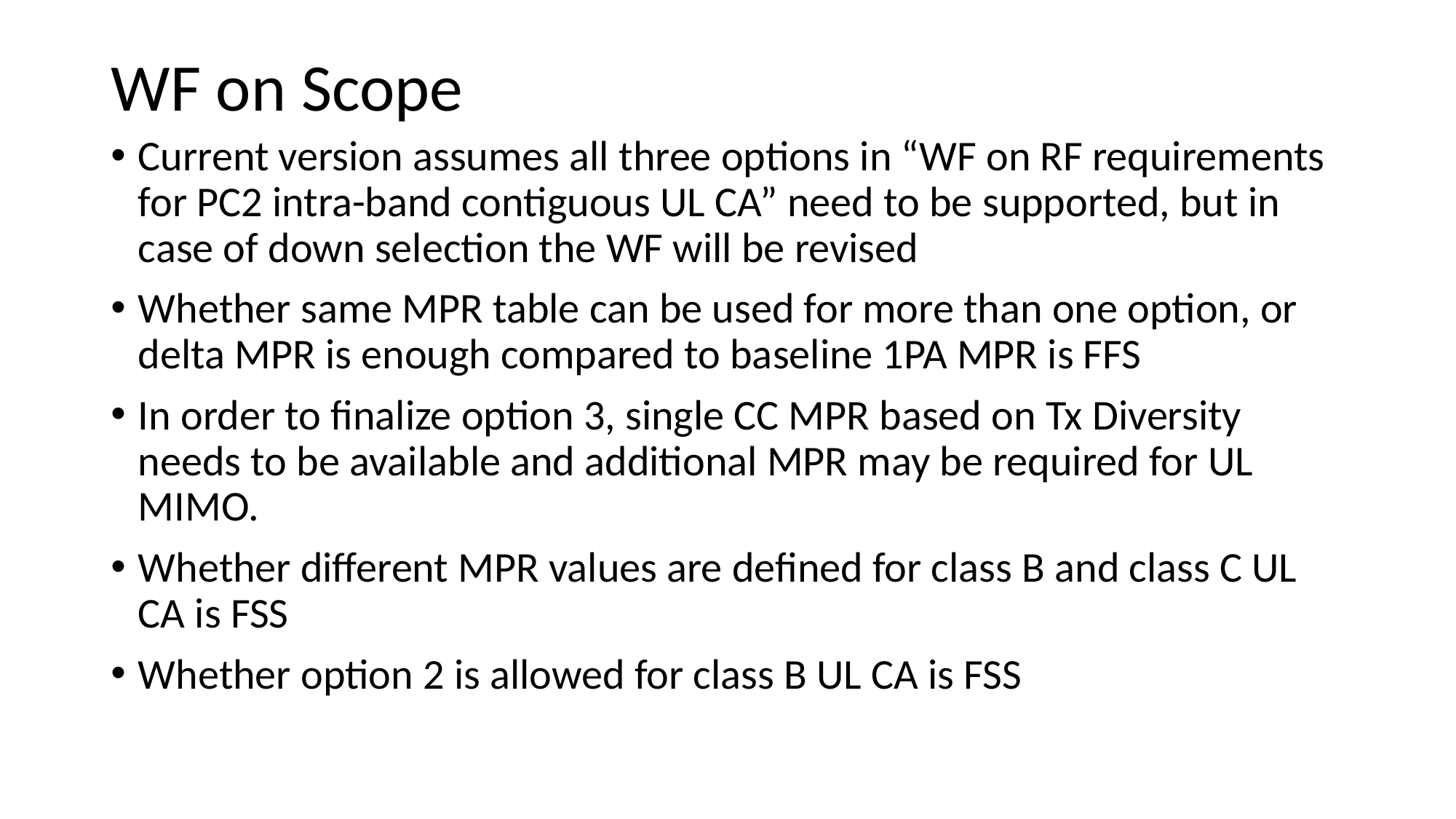

# WF on Scope
Current version assumes all three options in “WF on RF requirements for PC2 intra-band contiguous UL CA” need to be supported, but in case of down selection the WF will be revised
Whether same MPR table can be used for more than one option, or delta MPR is enough compared to baseline 1PA MPR is FFS
In order to finalize option 3, single CC MPR based on Tx Diversity needs to be available and additional MPR may be required for UL MIMO.
Whether different MPR values are defined for class B and class C UL CA is FSS
Whether option 2 is allowed for class B UL CA is FSS